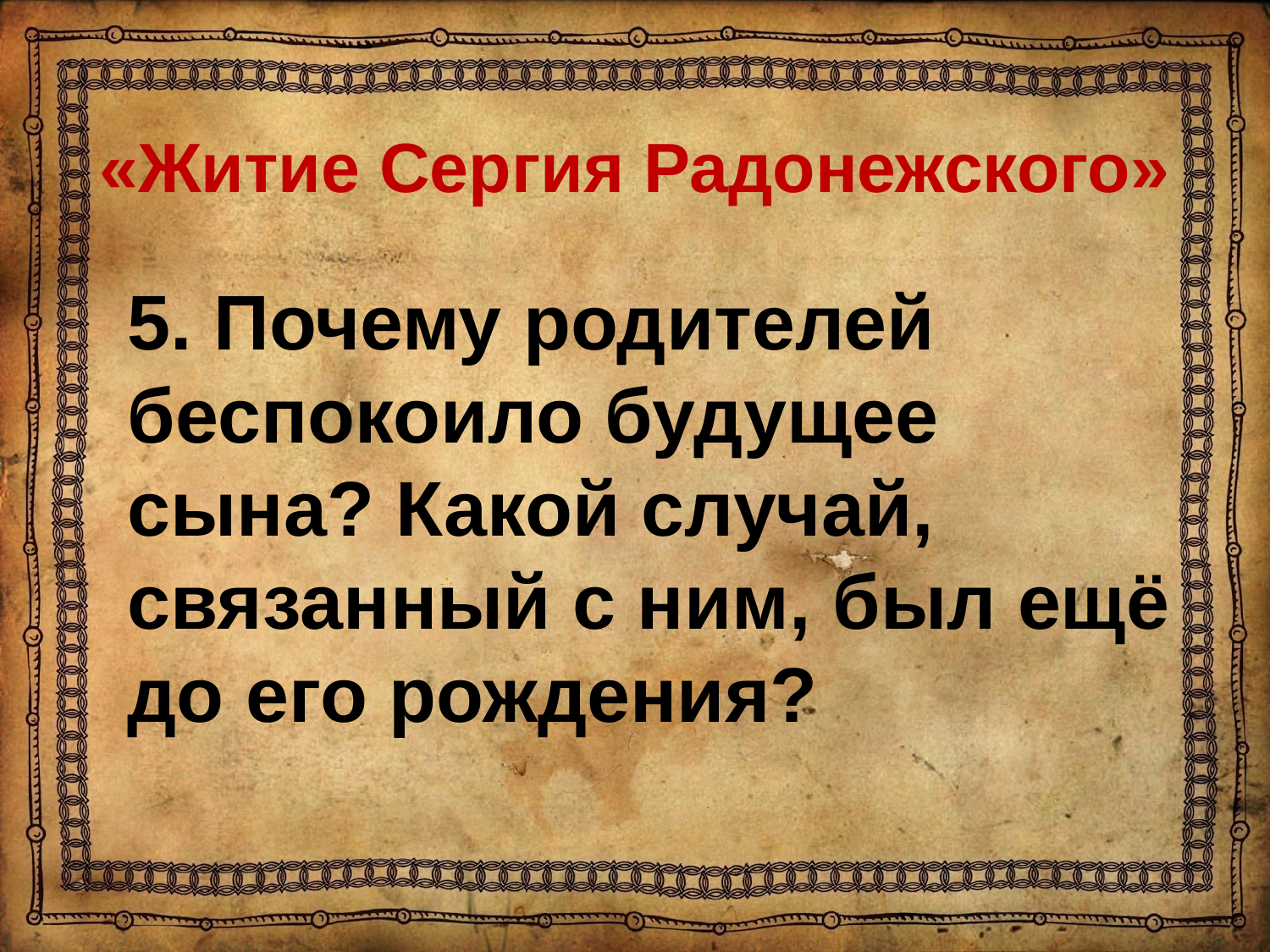

# «Житие Сергия Радонежского»
5. Почему родителей беспокоило будущее сына? Какой случай, связанный с ним, был ещё до его рождения?